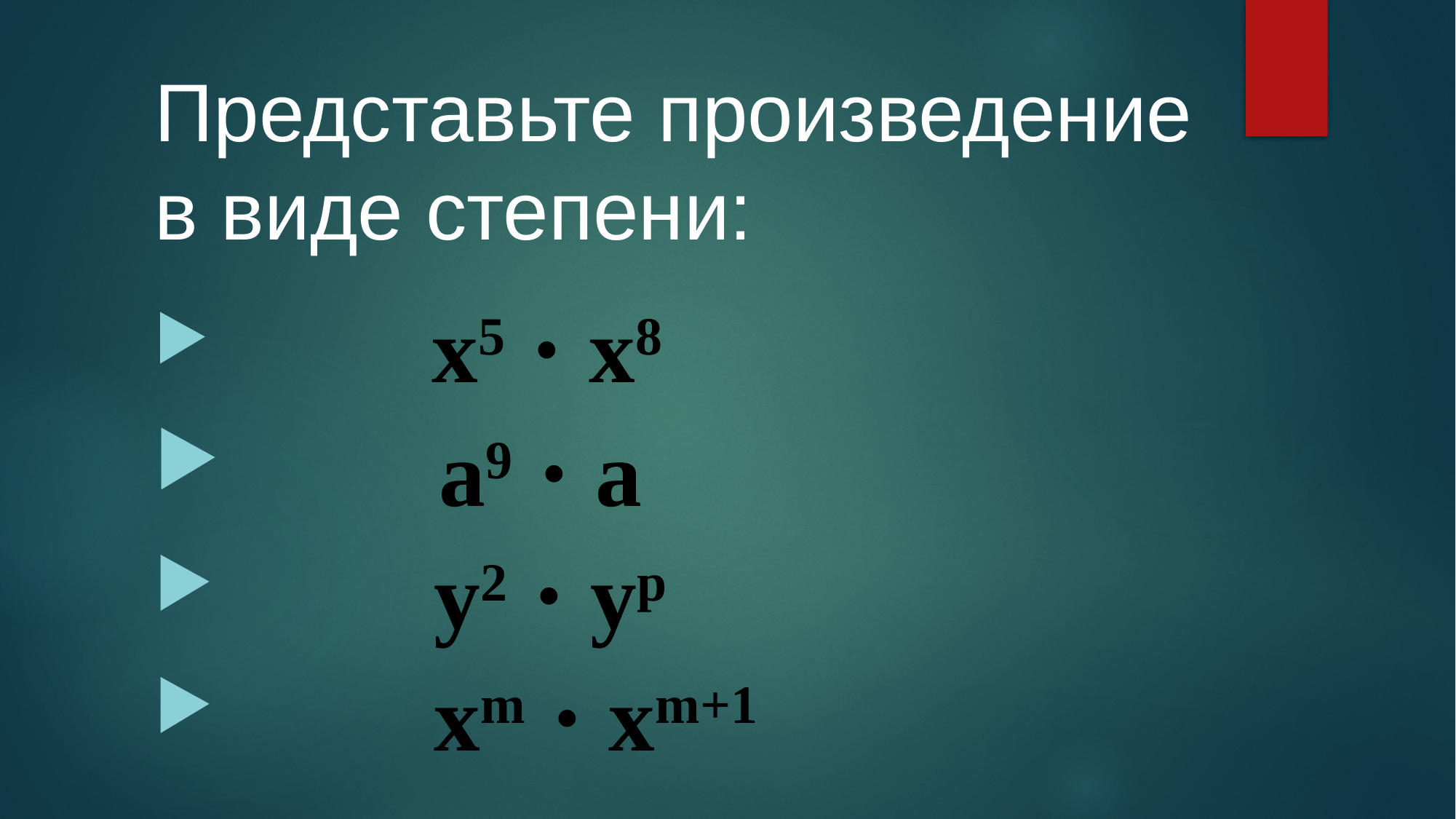

# Представьте произведение в виде степени:
            x5 ⋅ x8
          a9 ⋅ a
           y2 ⋅ yp
           xm ⋅ xm+1